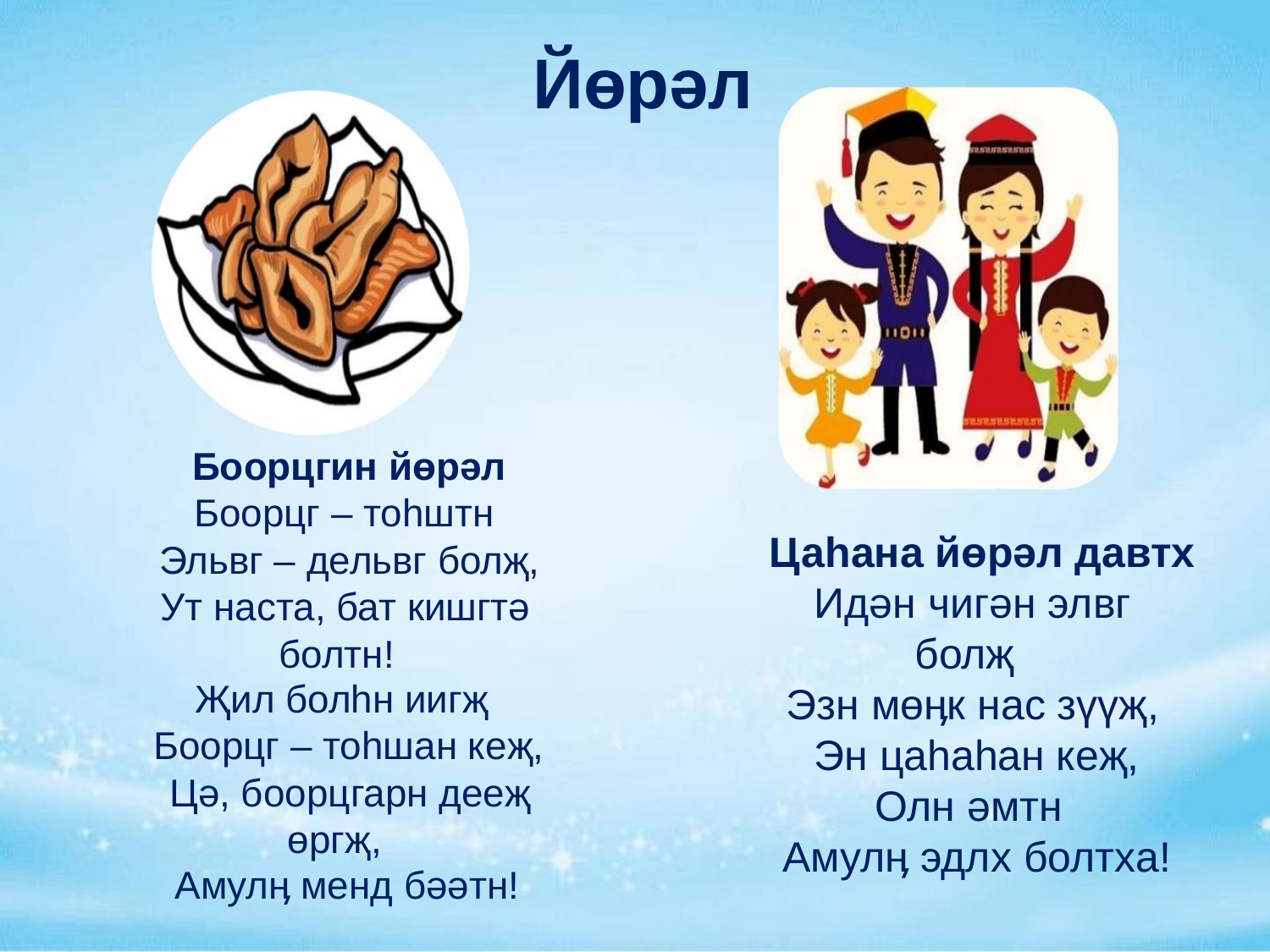

Йөрәл
Боорцгин йөрәл
Боорцг – тоһштн
Эльвг – дельвг болҗ,
Ут наста, бат кишгтә
болтн!
Цаһана йөрәл давтх
Идән чигән элвг
болҗ
Җил болһн иигҗ
Боорцг – тоһшан кеҗ,
Цә, боорцгарн дееҗ
өргҗ,
Эзн мөӊк нас зүүҗ,
Эн цаһаһан кеҗ,
Олн әмтн
Амулӊ эдлх болтха!
Амулӊ менд бәәтн!